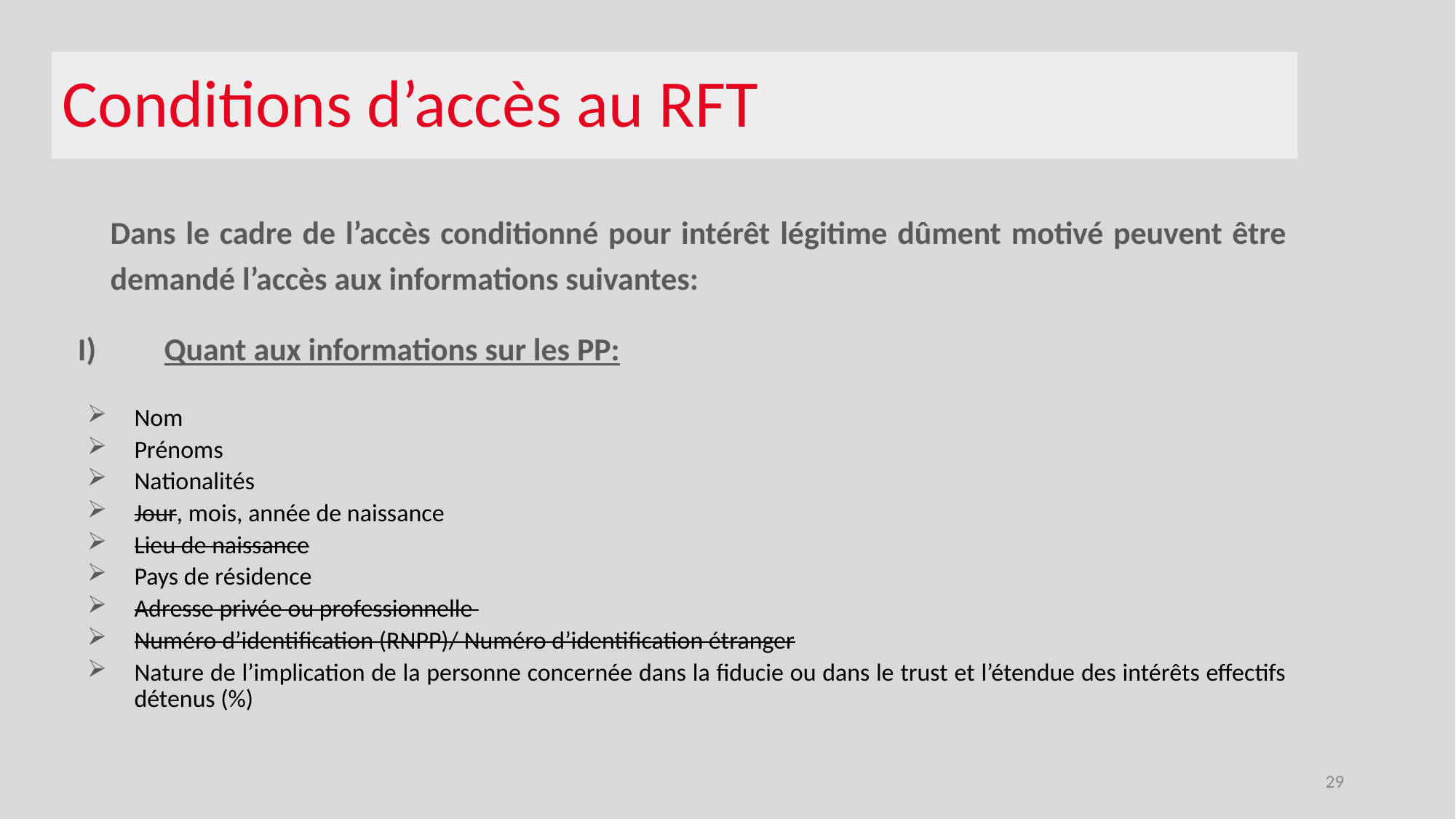

# Conditions d’accès au RFT
Dans le cadre de l’accès conditionné pour intérêt légitime dûment motivé peuvent être demandé l’accès aux informations suivantes:

Quant aux informations sur les PP:

Nom
Prénoms
Nationalités
Jour, mois, année de naissance
Lieu de naissance
Pays de résidence
Adresse privée ou professionnelle
Numéro d’identification (RNPP)/ Numéro d’identification étranger
Nature de l’implication de la personne concernée dans la fiducie ou dans le trust et l’étendue des intérêts effectifs détenus (%)

29